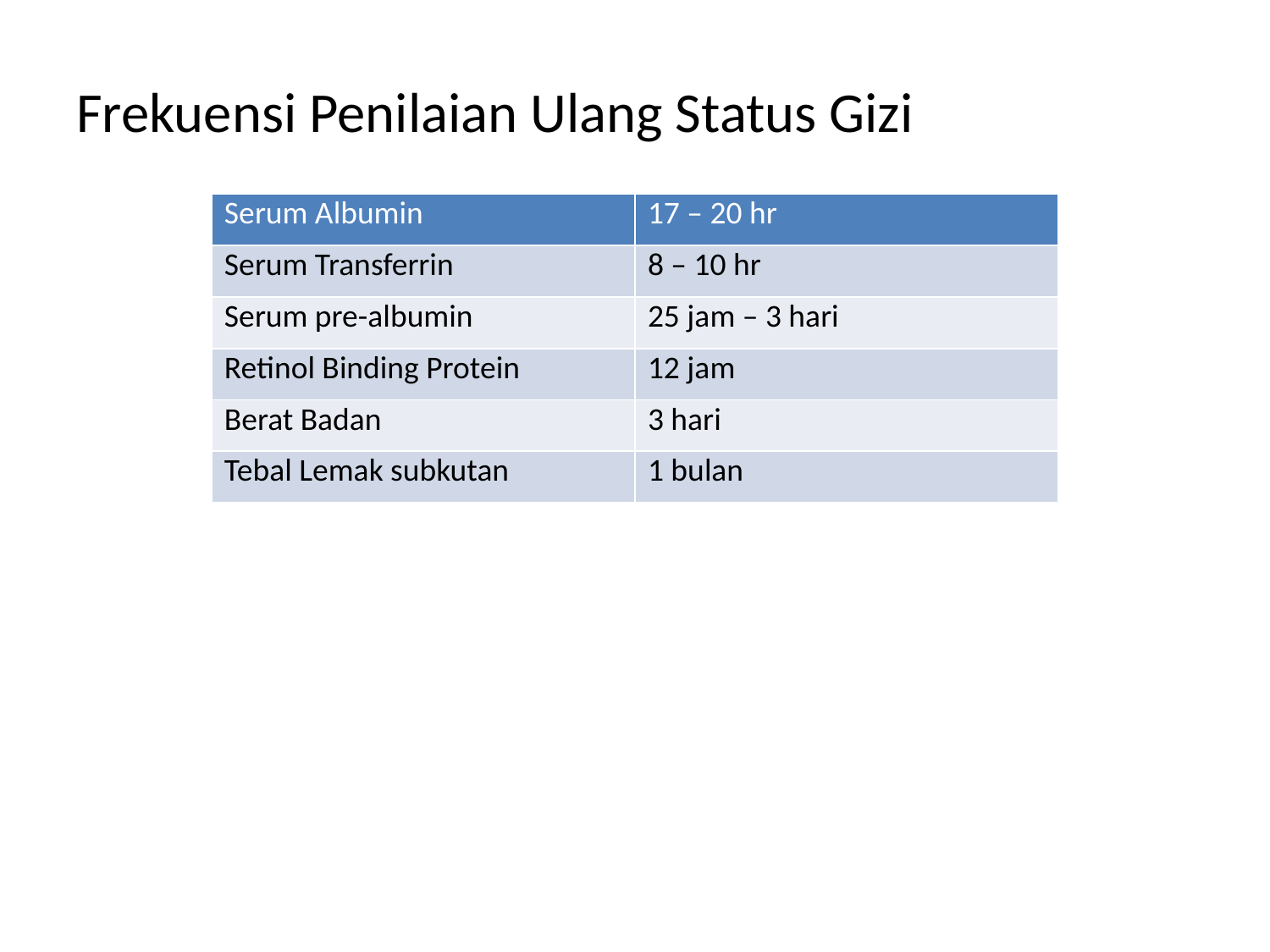

Frekuensi Penilaian Ulang Status Gizi

| Serum Albumin | 17 – 20 hr |
| --- | --- |
| Serum Transferrin | 8 – 10 hr |
| Serum pre-albumin | 25 jam – 3 hari |
| Retinol Binding Protein | 12 jam |
| Berat Badan | 3 hari |
| Tebal Lemak subkutan | 1 bulan |